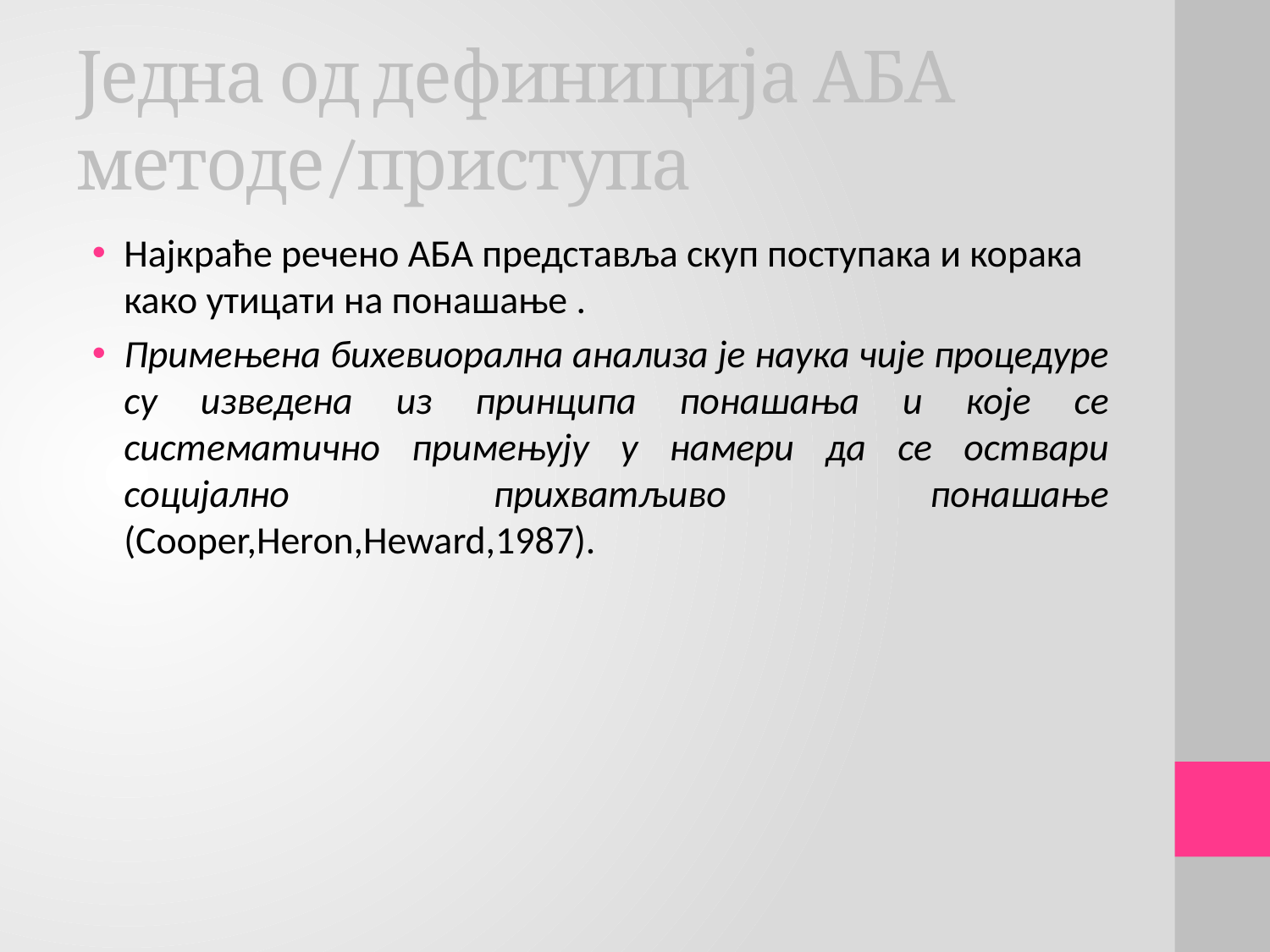

# Једна од дефиниција АБА методе/приступа
Најкраће речено АБА представља скуп поступака и корака како утицати на понашање .
Примењена бихевиорална анализа је наука чије процедуре су изведена из принципа понашања и које се систематично примењују у намери да се оствари социјално прихватљиво понашање (Cooper,Heron,Heward,1987).